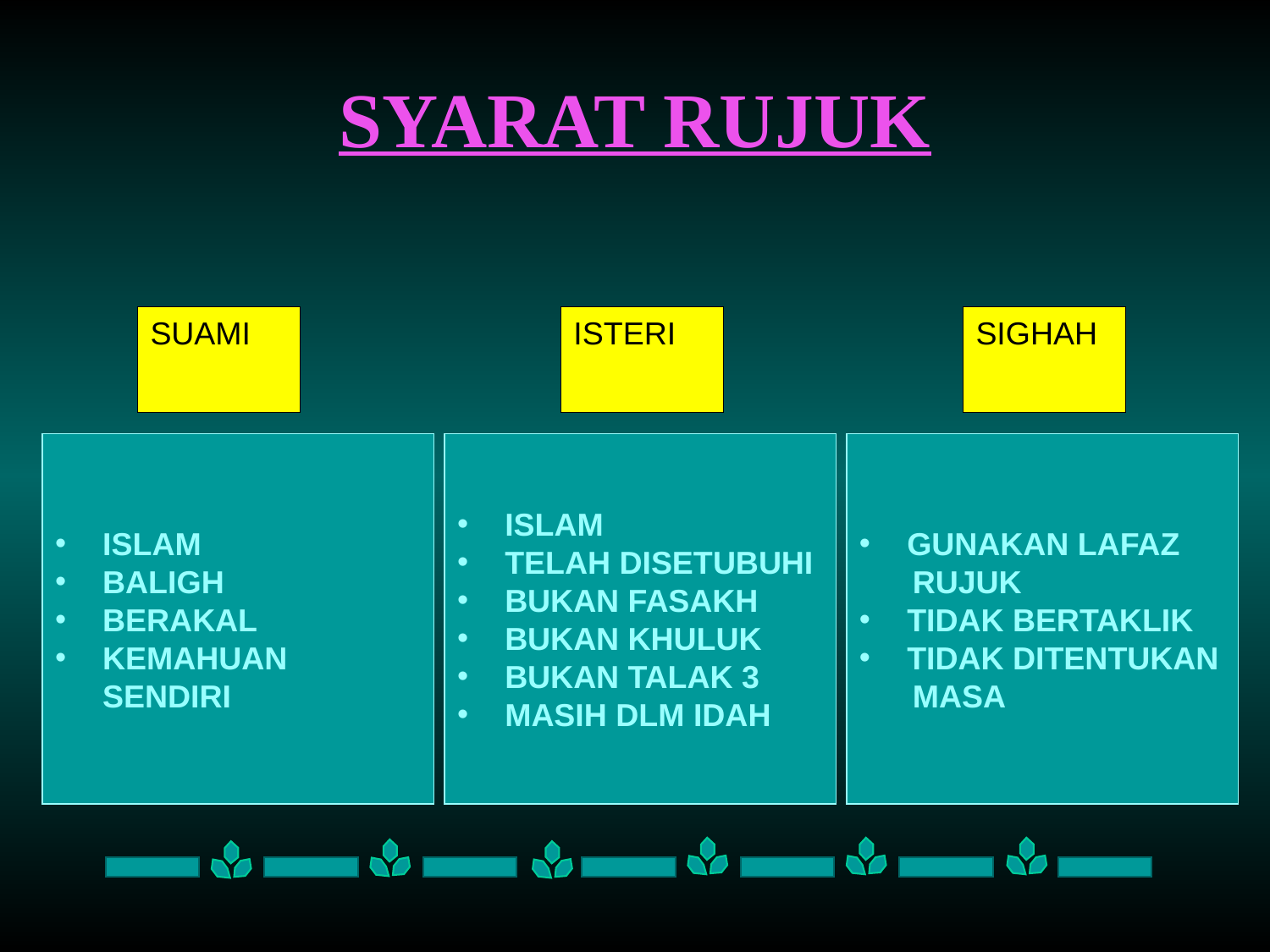

# SYARAT RUJUK
SUAMI
ISTERI
SIGHAH
ISLAM
BALIGH
BERAKAL
KEMAHUAN SENDIRI
ISLAM
TELAH DISETUBUHI
BUKAN FASAKH
BUKAN KHULUK
BUKAN TALAK 3
MASIH DLM IDAH
GUNAKAN LAFAZ
      RUJUK
TIDAK BERTAKLIK
TIDAK DITENTUKAN
      MASA